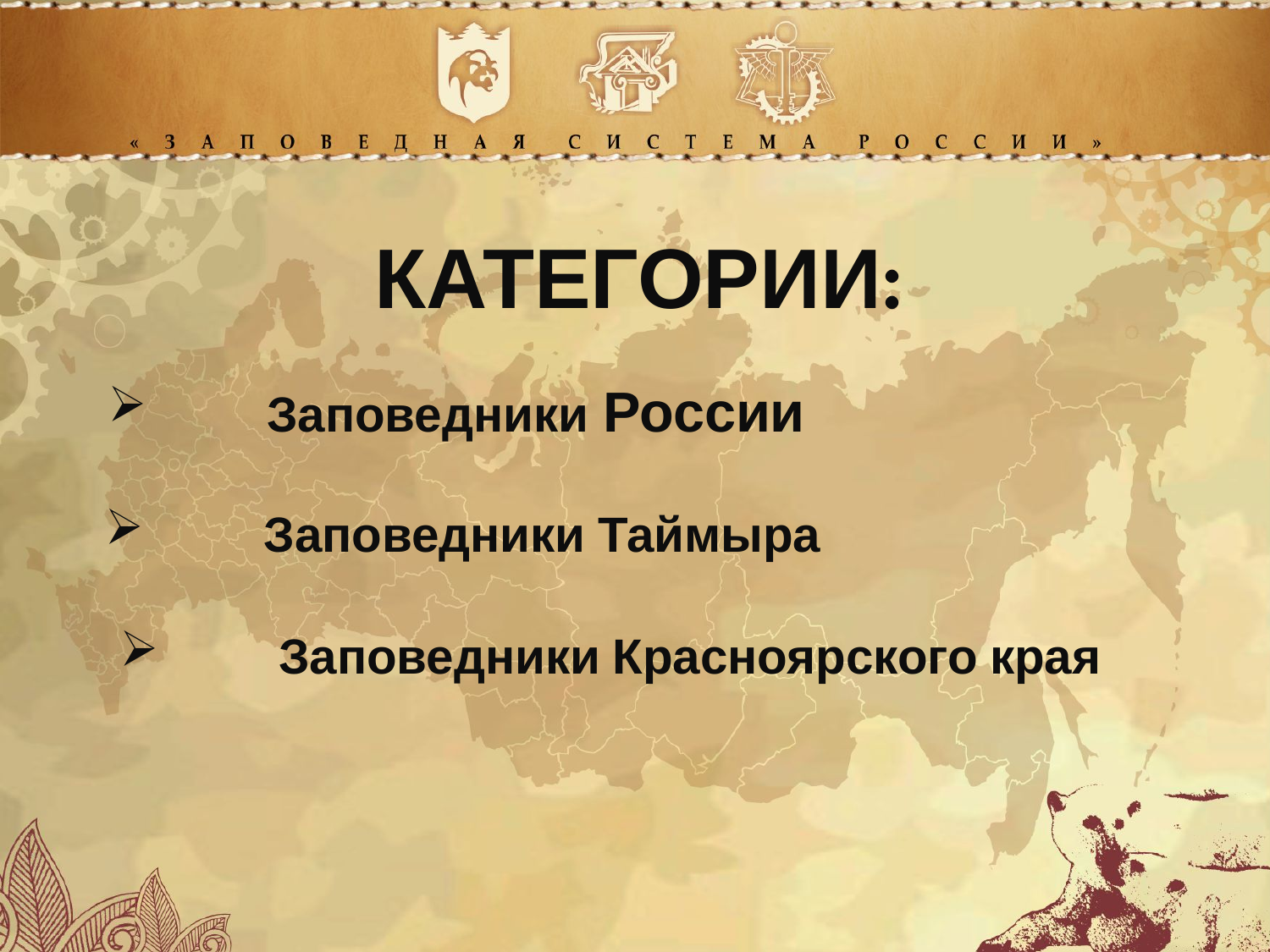

КАТЕГОРИИ:
Заповедники России
Заповедники Таймыра
Заповедники Красноярского края